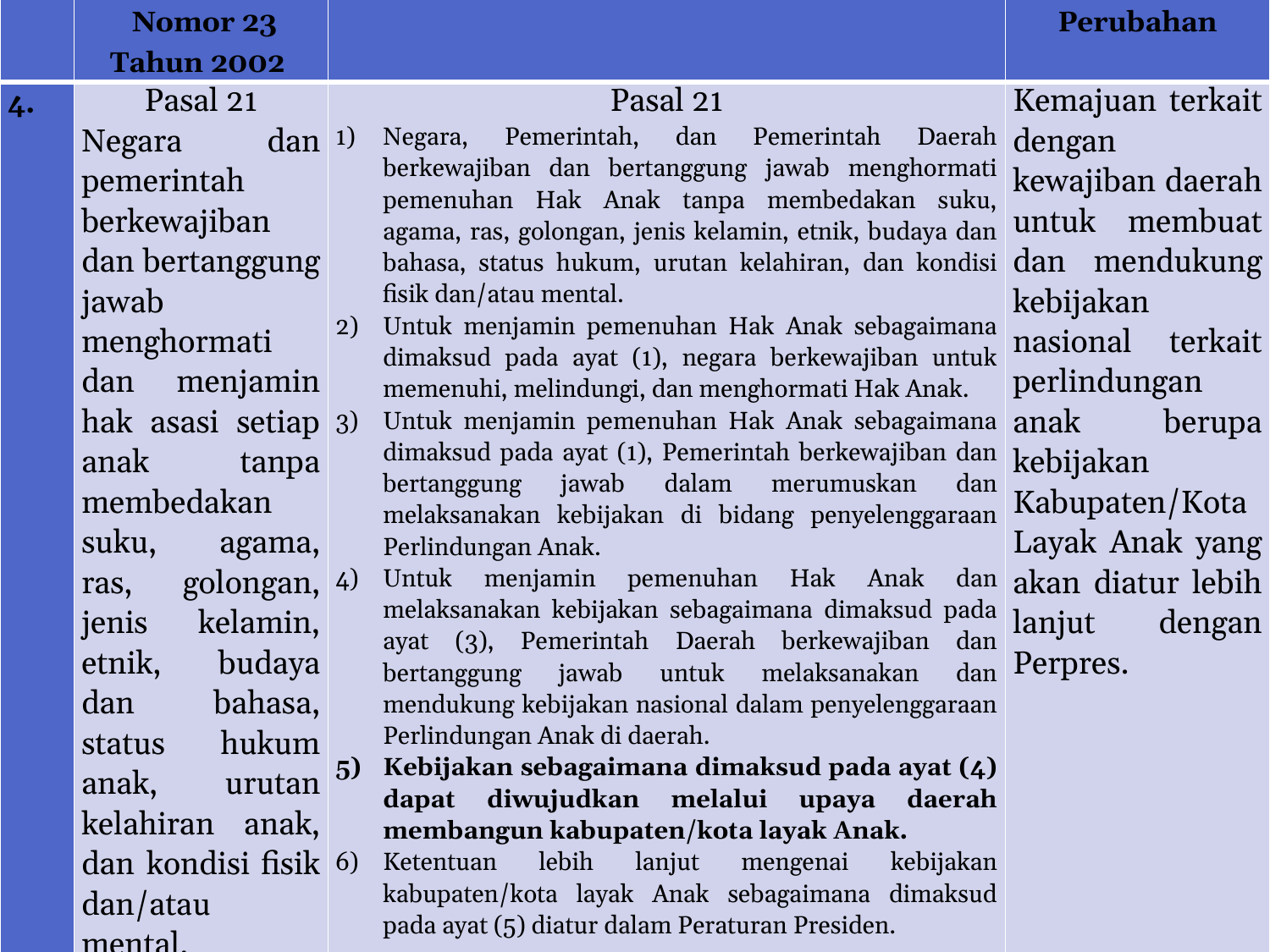

| No. | Undang-Undang Nomor 23 Tahun 2002 | Undang-Undang Nomor 35 Tahun 2014 | Keterangan Perubahan |
| --- | --- | --- | --- |
| 4. | Pasal 21 Negara dan pemerintah berkewajiban dan bertanggung jawab menghormati dan menjamin hak asasi setiap anak tanpa membedakan suku, agama, ras, golongan, jenis kelamin, etnik, budaya dan bahasa, status hukum anak, urutan kelahiran anak, dan kondisi fisik dan/atau mental. | Pasal 21 Negara, Pemerintah, dan Pemerintah Daerah berkewajiban dan bertanggung jawab menghormati pemenuhan Hak Anak tanpa membedakan suku, agama, ras, golongan, jenis kelamin, etnik, budaya dan bahasa, status hukum, urutan kelahiran, dan kondisi fisik dan/atau mental. Untuk menjamin pemenuhan Hak Anak sebagaimana dimaksud pada ayat (1), negara berkewajiban untuk memenuhi, melindungi, dan menghormati Hak Anak. Untuk menjamin pemenuhan Hak Anak sebagaimana dimaksud pada ayat (1), Pemerintah berkewajiban dan bertanggung jawab dalam merumuskan dan melaksanakan kebijakan di bidang penyelenggaraan Perlindungan Anak. Untuk menjamin pemenuhan Hak Anak dan melaksanakan kebijakan sebagaimana dimaksud pada ayat (3), Pemerintah Daerah berkewajiban dan bertanggung jawab untuk melaksanakan dan mendukung kebijakan nasional dalam penyelenggaraan Perlindungan Anak di daerah. Kebijakan sebagaimana dimaksud pada ayat (4) dapat diwujudkan melalui upaya daerah membangun kabupaten/kota layak Anak. Ketentuan lebih lanjut mengenai kebijakan kabupaten/kota layak Anak sebagaimana dimaksud pada ayat (5) diatur dalam Peraturan Presiden. | Kemajuan terkait dengan kewajiban daerah untuk membuat dan mendukung kebijakan nasional terkait perlindungan anak berupa kebijakan Kabupaten/Kota Layak Anak yang akan diatur lebih lanjut dengan Perpres. |